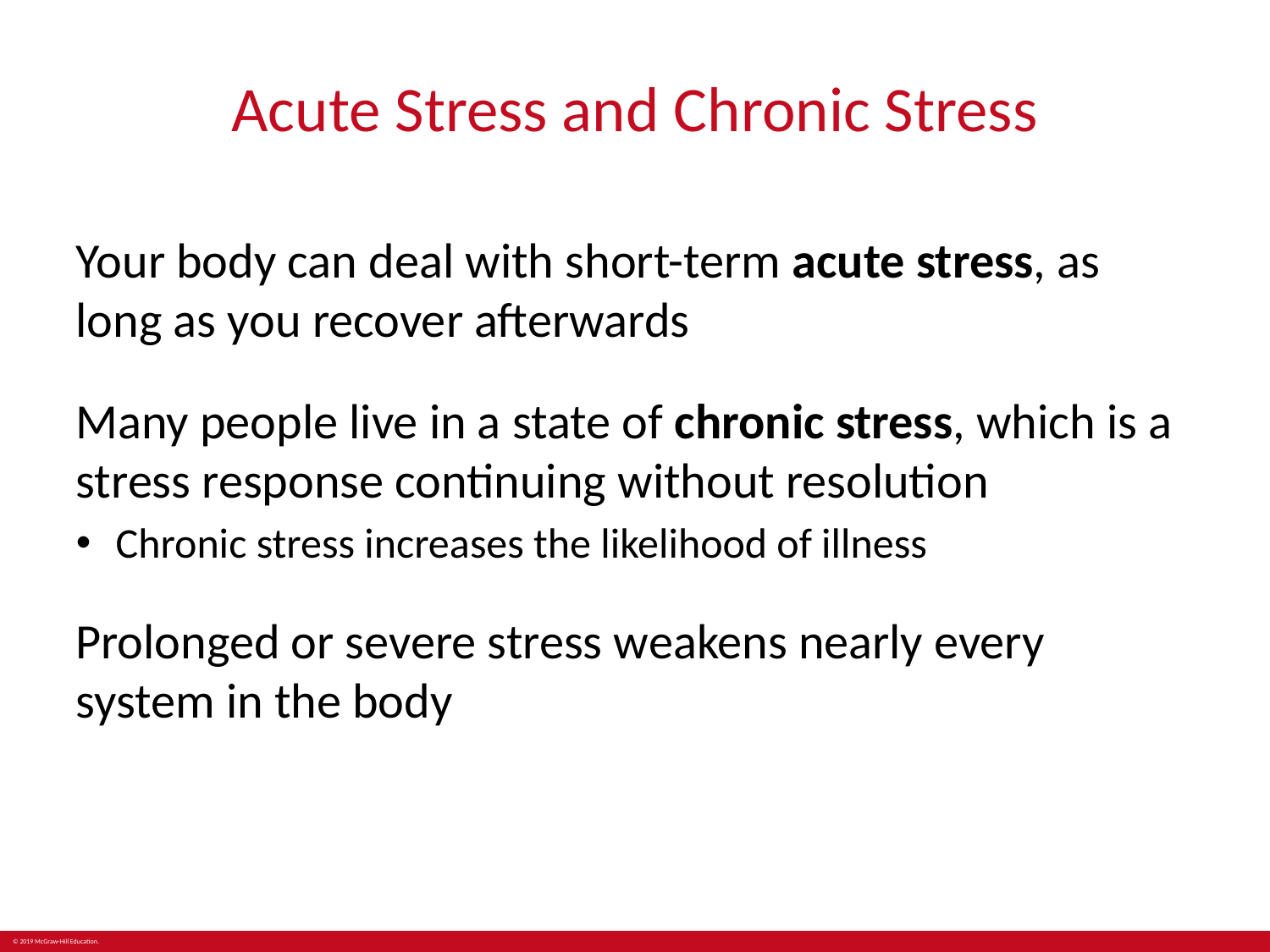

# Acute Stress and Chronic Stress
Your body can deal with short-term acute stress, as long as you recover afterwards
Many people live in a state of chronic stress, which is a stress response continuing without resolution
Chronic stress increases the likelihood of illness
Prolonged or severe stress weakens nearly every system in the body